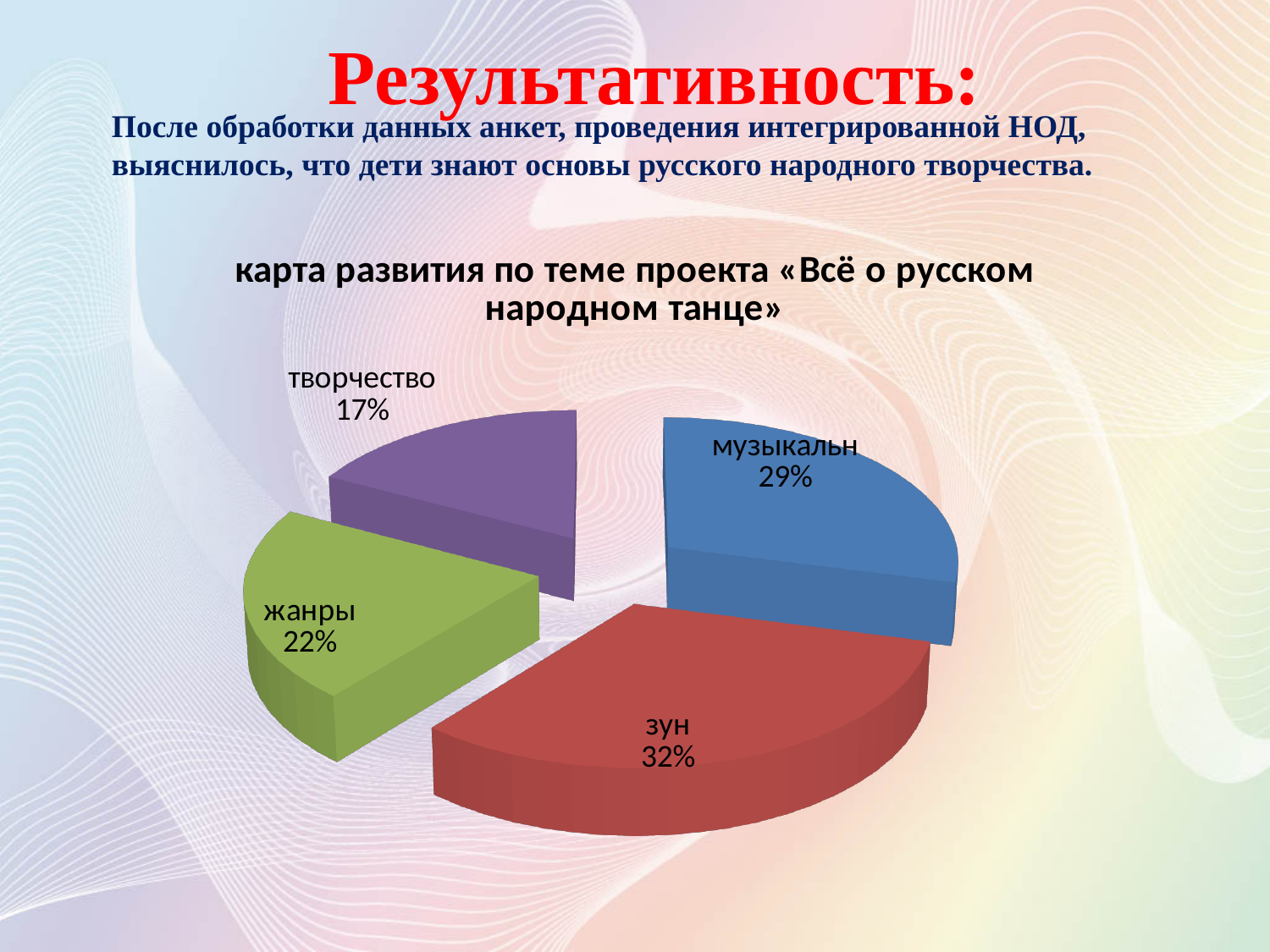

# Результативность:
После обработки данных анкет, проведения интегрированной НОД, выяснилось, что дети знают основы русского народного творчества.

[unsupported chart]